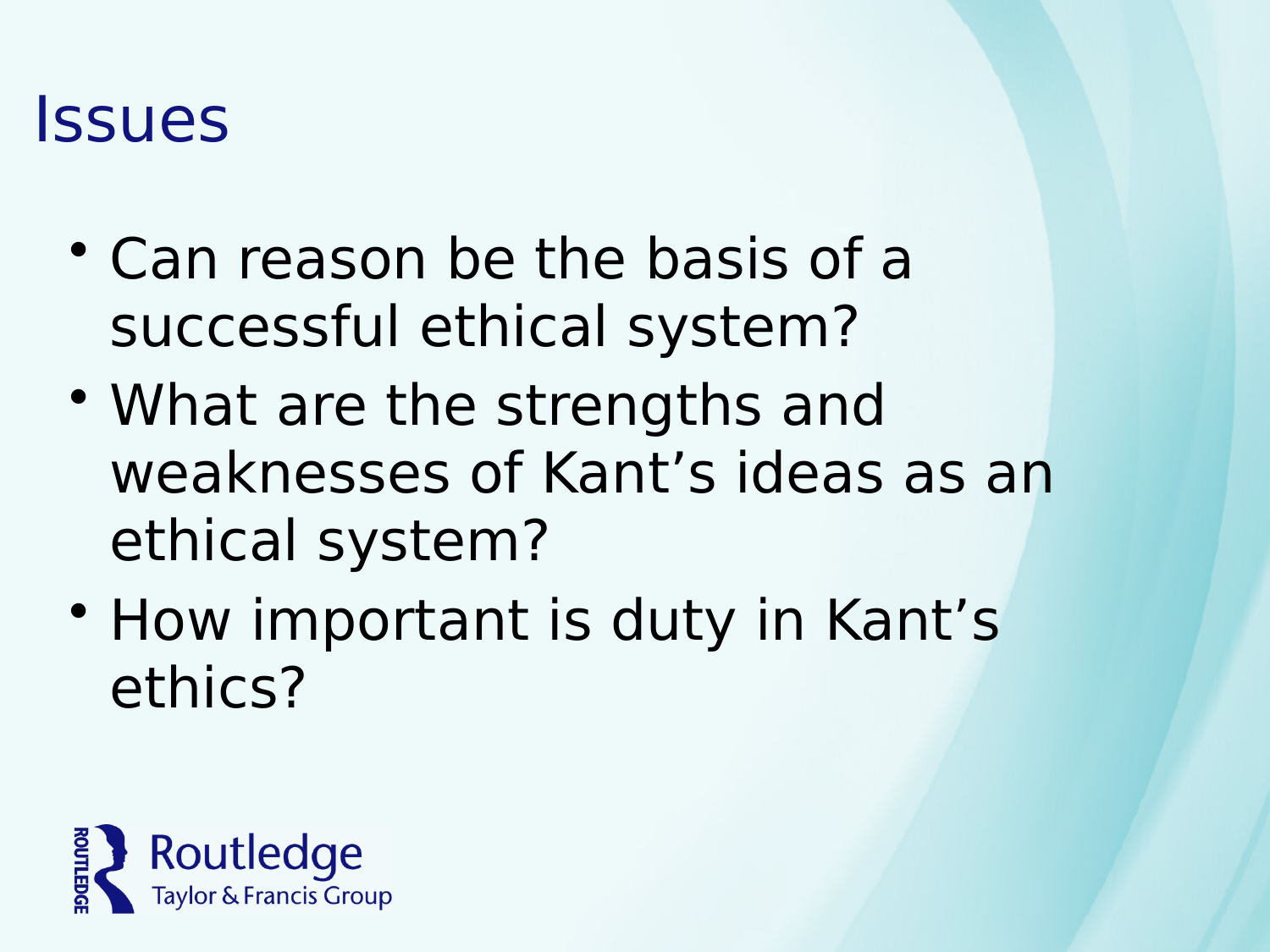

# Issues
Can reason be the basis of a successful ethical system?
What are the strengths and weaknesses of Kant’s ideas as an ethical system?
How important is duty in Kant’s ethics?